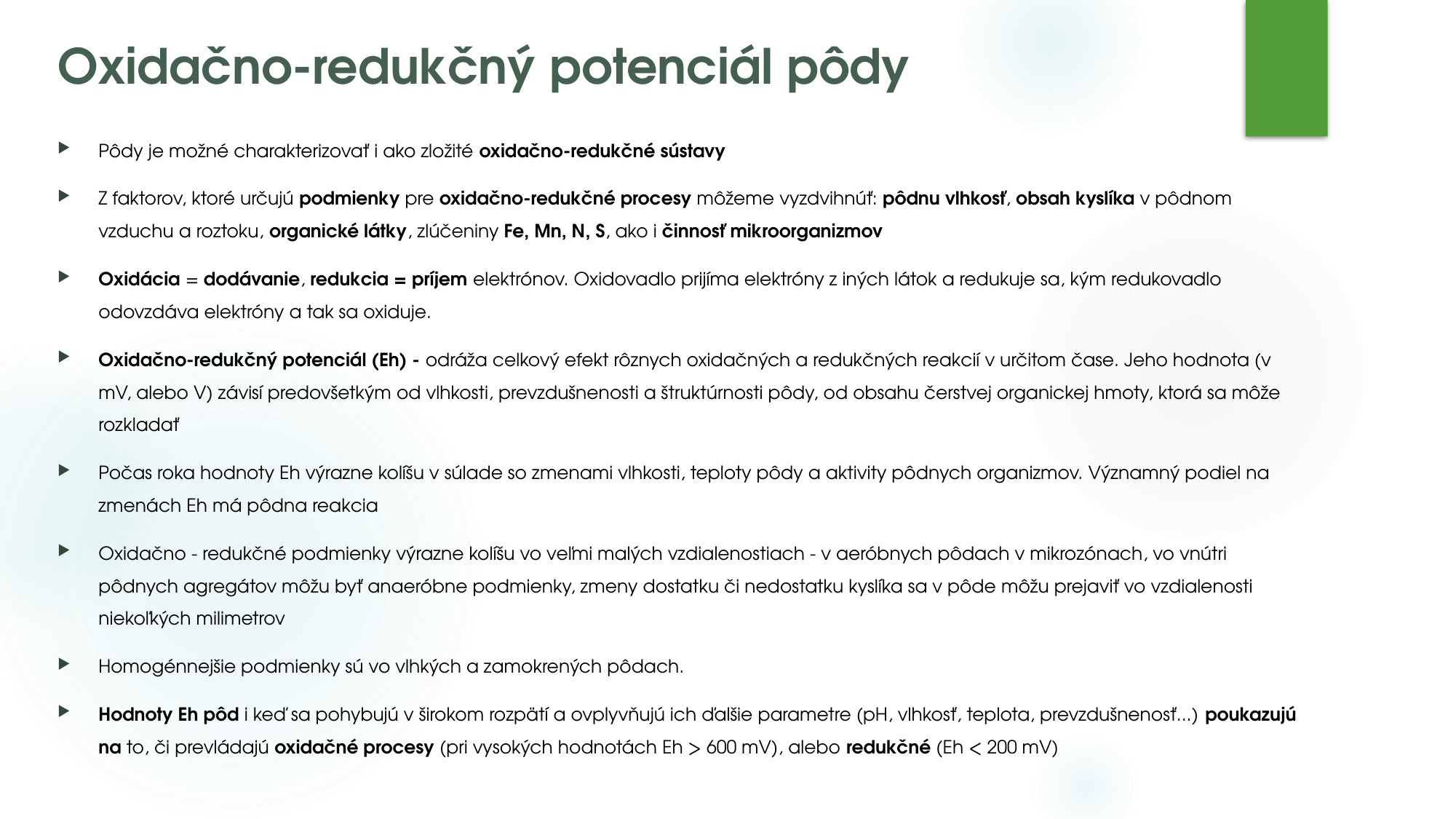

# Oxidačno-redukčný potenciál pôdy
Pôdy je možné charakterizovať i ako zložité oxidačno-redukčné sústavy
Z faktorov, ktoré určujú podmienky pre oxidačno-redukčné procesy môžeme vyzdvihnúť: pôdnu vlhkosť, obsah kyslíka v pôdnom vzduchu a roztoku, organické látky, zlúčeniny Fe, Mn, N, S, ako i činnosť mikroorganizmov
Oxidácia = dodávanie, redukcia = príjem elektrónov. Oxidovadlo prijíma elektróny z iných látok a redukuje sa, kým redukovadlo odovzdáva elektróny a tak sa oxiduje.
Oxidačno-redukčný potenciál (Eh) - odráža celkový efekt rôznych oxidačných a redukčných reakcií v určitom čase. Jeho hodnota (v mV, alebo V) závisí predovšetkým od vlhkosti, prevzdušnenosti a štruktúrnosti pôdy, od obsahu čerstvej organickej hmoty, ktorá sa môže rozkladať
Počas roka hodnoty Eh výrazne kolíšu v súlade so zmenami vlhkosti, teploty pôdy a aktivity pôdnych organizmov. Významný podiel na zmenách Eh má pôdna reakcia
Oxidačno - redukčné podmienky výrazne kolíšu vo veľmi malých vzdialenostiach - v aeróbnych pôdach v mikrozónach, vo vnútri pôdnych agregátov môžu byť anaeróbne podmienky, zmeny dostatku či nedostatku kyslíka sa v pôde môžu prejaviť vo vzdialenosti niekoľkých milimetrov
Homogénnejšie podmienky sú vo vlhkých a zamokrených pôdach.
Hodnoty Eh pôd i keď sa pohybujú v širokom rozpätí a ovplyvňujú ich ďalšie parametre (pH, vlhkosť, teplota, prevzdušnenosť...) poukazujú na to, či prevládajú oxidačné procesy (pri vysokých hodnotách Eh > 600 mV), alebo redukčné (Eh < 200 mV)